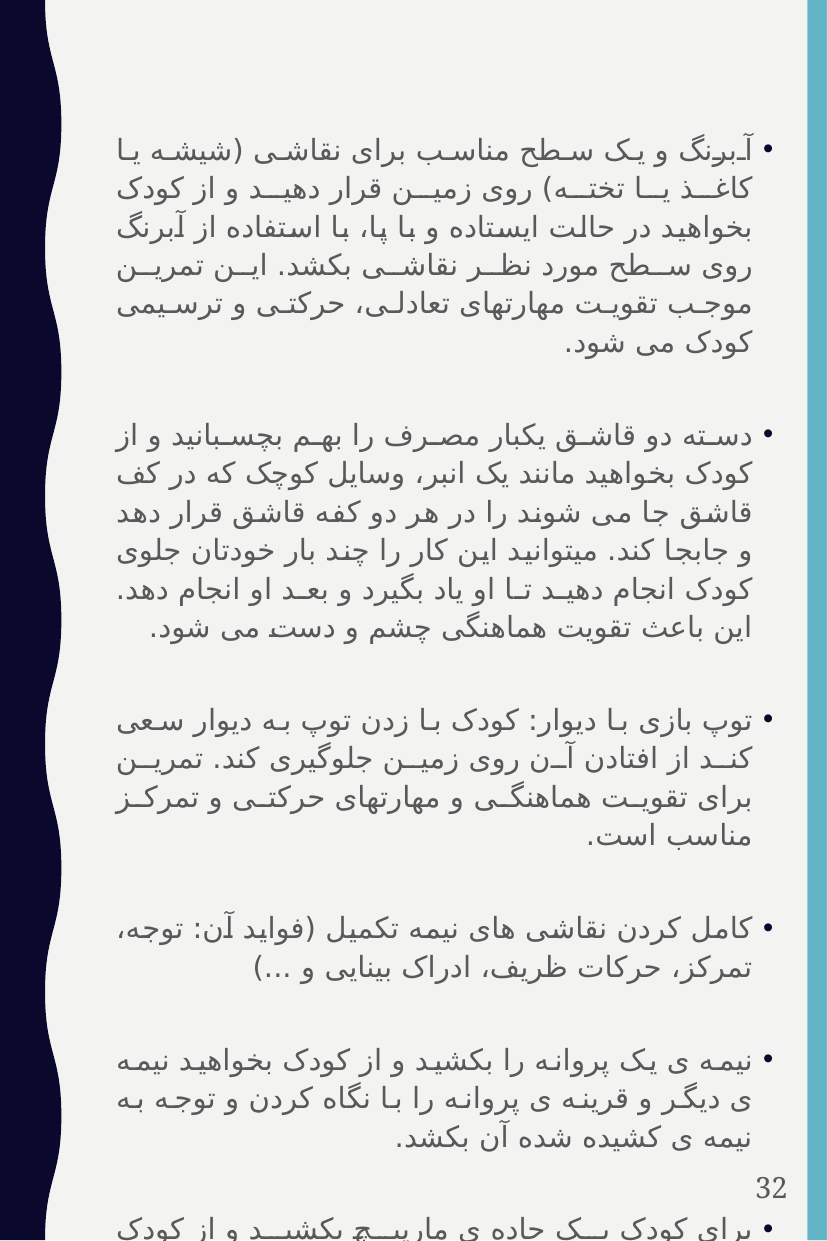

آبرنگ و یک سطح مناسب برای نقاشی (شیشه یا کاغذ یا تخته) روی زمین قرار دهید و از کودک بخواهید در حالت ایستاده و با پا، با استفاده از آبرنگ روی سطح مورد نظر نقاشی بکشد. این تمرین موجب تقویت مهارتهای تعادلی، حرکتی و ترسیمی کودک می شود.

دسته دو قاشق یکبار مصرف را بهم بچسبانید و از کودک بخواهید مانند یک انبر، وسایل کوچک که در کف قاشق جا می شوند را در هر دو کفه قاشق قرار دهد و جابجا کند. میتوانید این کار را چند بار خودتان جلوی کودک انجام دهید تا او یاد بگیرد و بعد او انجام دهد. این باعث تقویت هماهنگی چشم و دست می شود.

توپ بازی با دیوار: کودک با زدن توپ به دیوار سعی کند از افتادن آن روی زمین جلوگیری کند. تمرین برای تقویت هماهنگی و مهارتهای حرکتی و تمرکز مناسب است.

کامل کردن نقاشی های نیمه تکمیل (فواید آن: توجه، تمرکز، حرکات ظریف، ادراک بینایی و ...)

نیمه ی یک پروانه را بکشید و از کودک بخواهید نیمه ی دیگر و قرینه ی پروانه را با نگاه کردن و توجه به نیمه ی کشیده شده آن بکشد.

برای کودک یک جاده ی مارپیچ بکشید و از کودک بخواهید از بین دو خط (درون جاده) عین همان خط را بکشد بدون اینکه به دو خط برخورد کند.

32